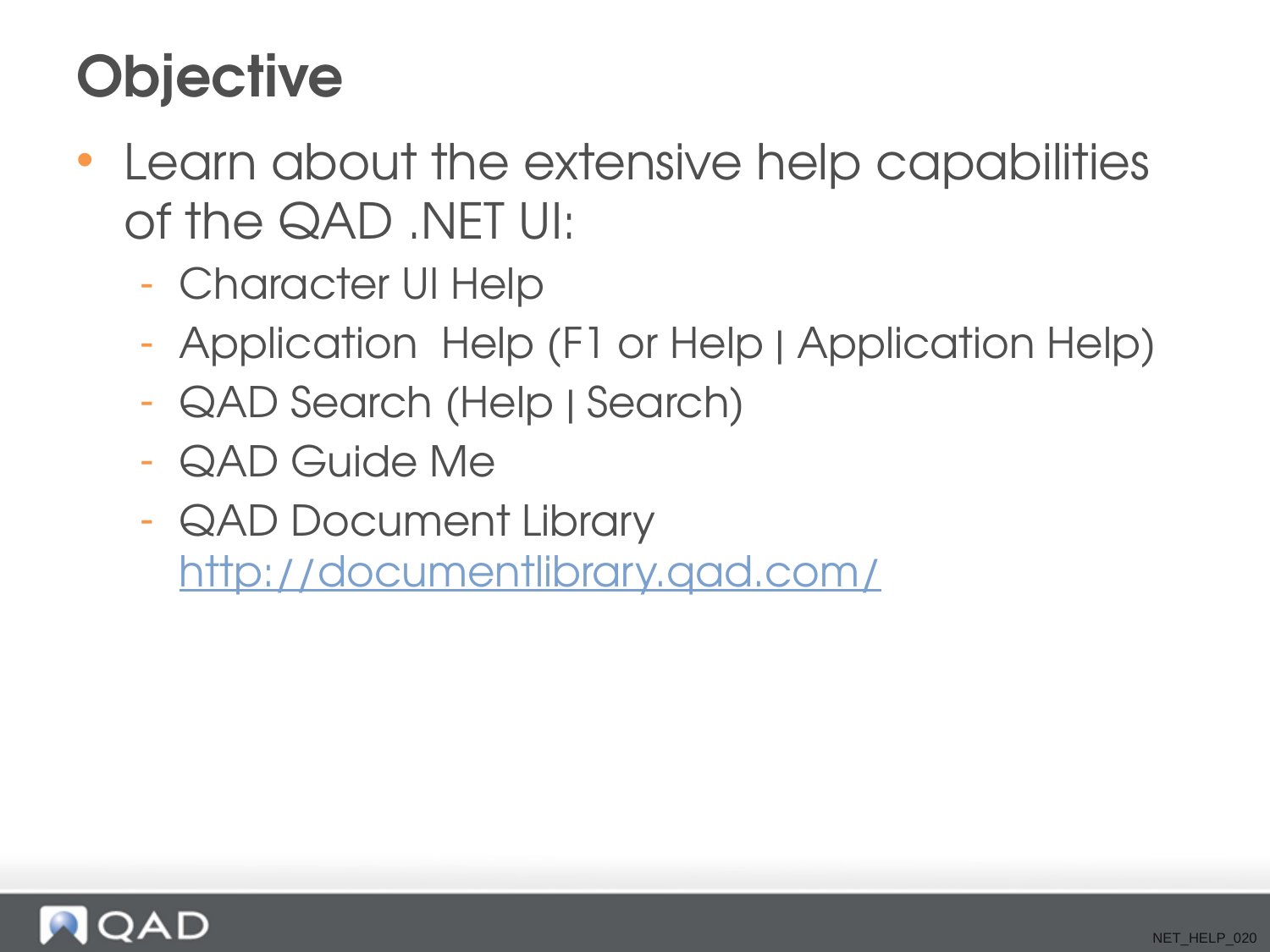

# Objective
Learn about the extensive help capabilities of the QAD .NET UI:
Character UI Help
Application  Help (F1 or Help | Application Help)
QAD Search (Help | Search)
QAD Guide Me
QAD Document Library
http://documentlibrary.qad.com/

NET_HELP_020